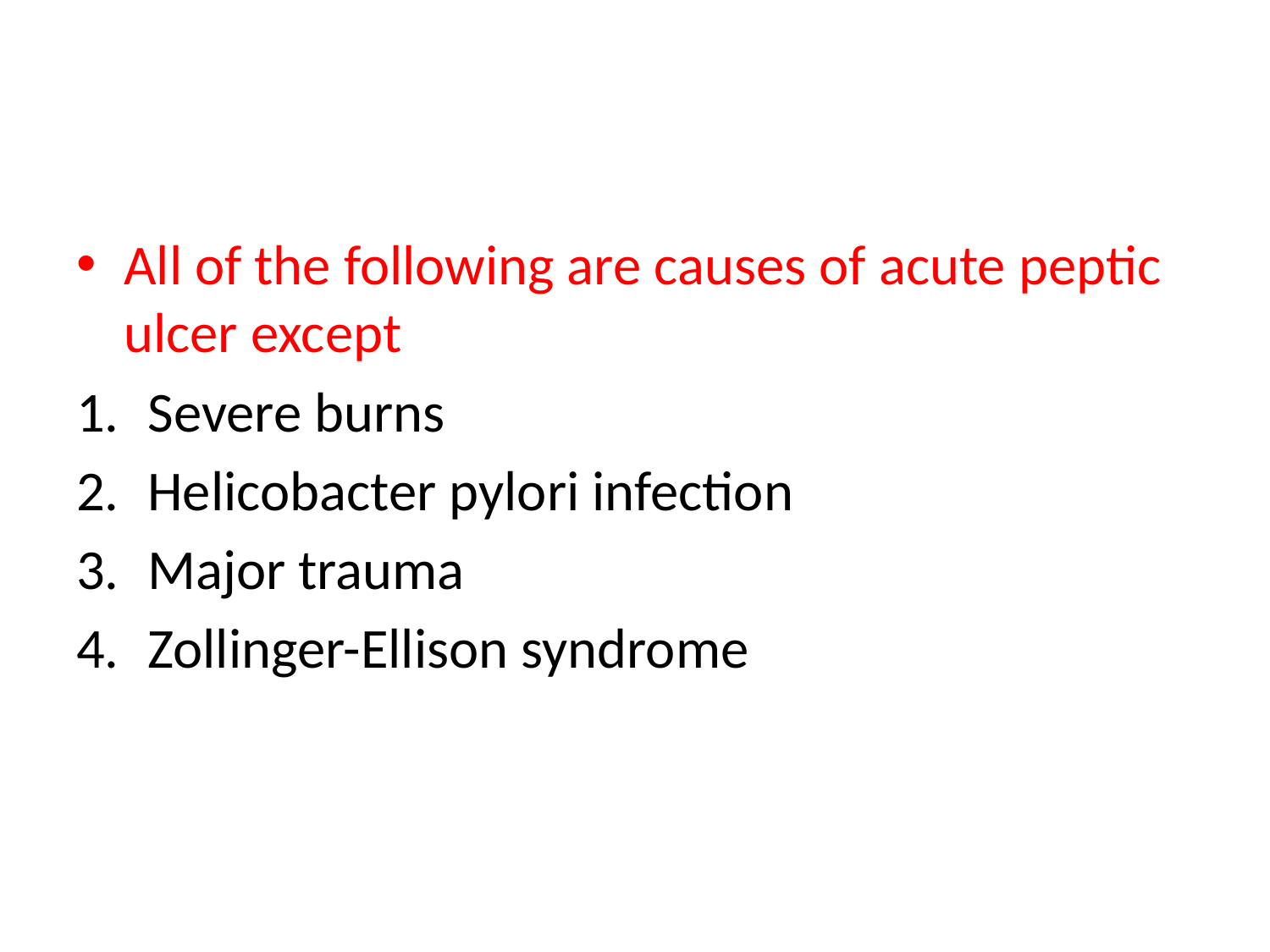

#
All of the following are causes of acute peptic ulcer except
Severe burns
Helicobacter pylori infection
Major trauma
Zollinger-Ellison syndrome